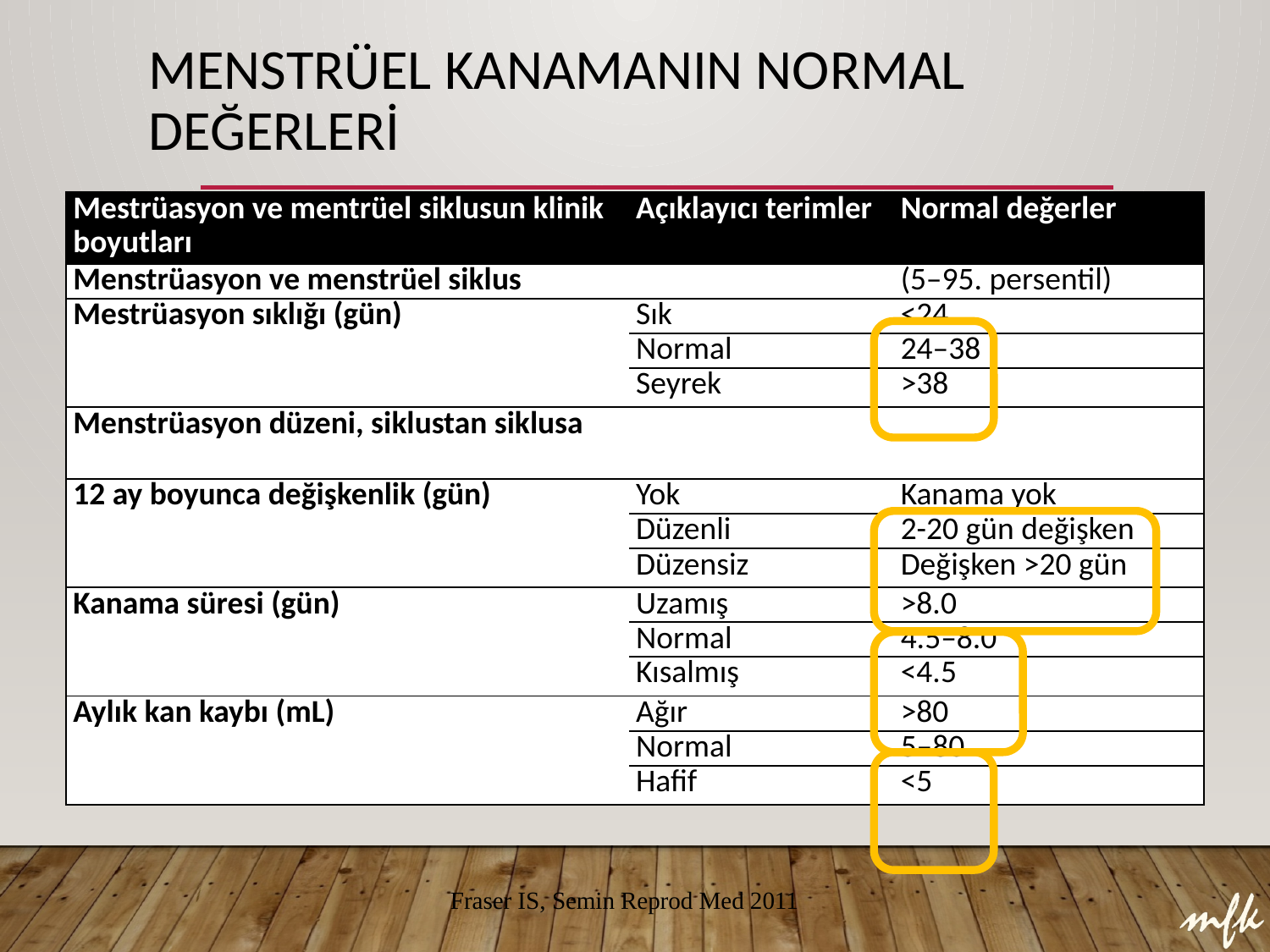

# Menstrüel Kanamanın Normal Değerleri
| Mestrüasyon ve mentrüel siklusun klinik boyutları | Açıklayıcı terimler | Normal değerler |
| --- | --- | --- |
| Menstrüasyon ve menstrüel siklus |  | (5–95. persentil) |
| Mestrüasyon sıklığı (gün) | Sık | <24 |
|  | Normal | 24–38 |
|  | Seyrek | >38 |
| Menstrüasyon düzeni, siklustan siklusa |  |  |
| 12 ay boyunca değişkenlik (gün) | Yok | Kanama yok |
|  | Düzenli | 2-20 gün değişken |
|  | Düzensiz | Değişken >20 gün |
| Kanama süresi (gün) | Uzamış | >8.0 |
|  | Normal | 4.5–8.0 |
|  | Kısalmış | <4.5 |
| Aylık kan kaybı (mL) | Ağır | >80 |
|  | Normal | 5–80 |
|  | Hafif | <5 |

Fraser IS, Semin Reprod Med 2011